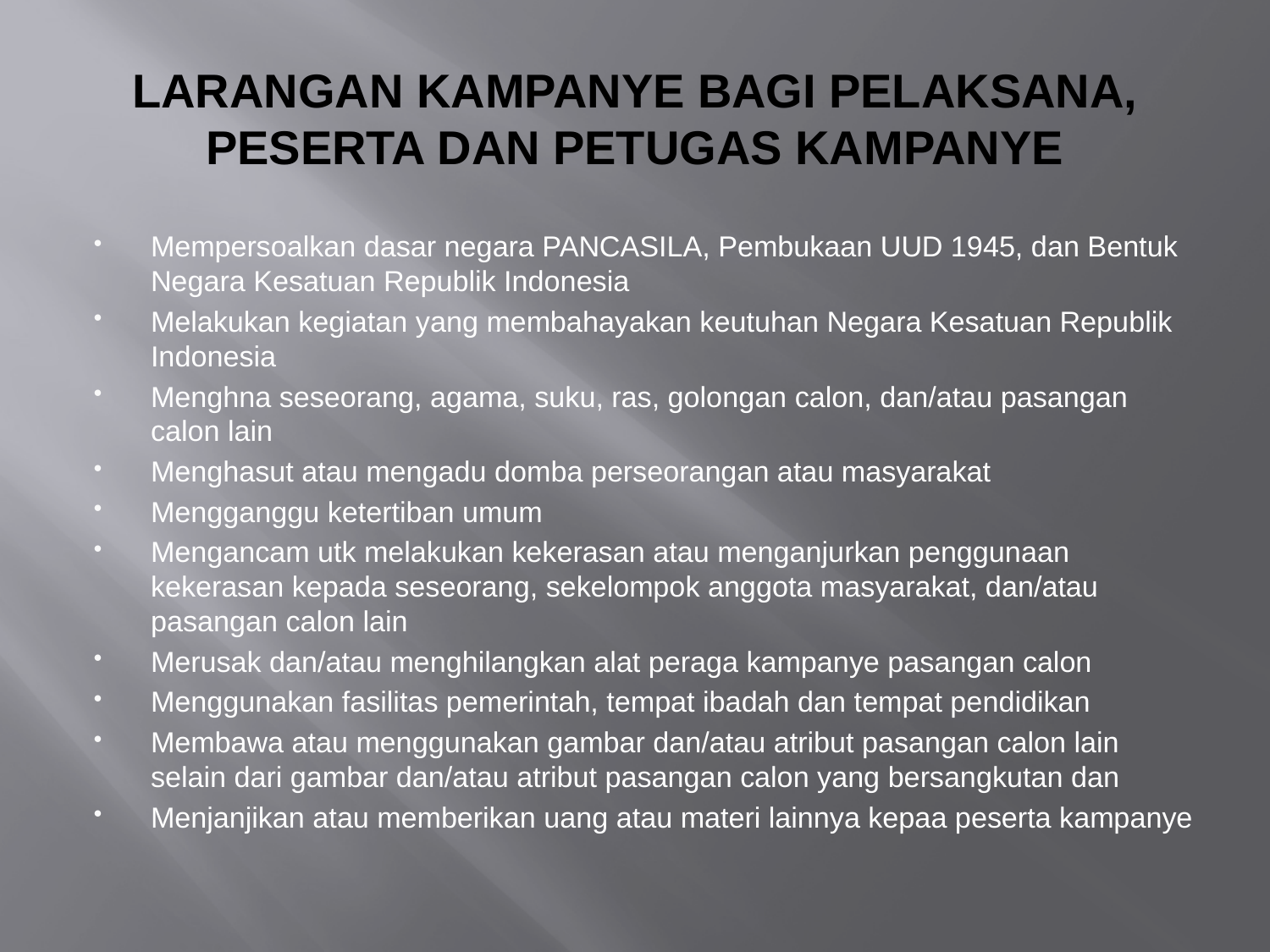

# LARANGAN KAMPANYE BAGI PELAKSANA, PESERTA DAN PETUGAS KAMPANYE
Mempersoalkan dasar negara PANCASILA, Pembukaan UUD 1945, dan Bentuk Negara Kesatuan Republik Indonesia
Melakukan kegiatan yang membahayakan keutuhan Negara Kesatuan Republik Indonesia
Menghna seseorang, agama, suku, ras, golongan calon, dan/atau pasangan calon lain
Menghasut atau mengadu domba perseorangan atau masyarakat
Mengganggu ketertiban umum
Mengancam utk melakukan kekerasan atau menganjurkan penggunaan kekerasan kepada seseorang, sekelompok anggota masyarakat, dan/atau pasangan calon lain
Merusak dan/atau menghilangkan alat peraga kampanye pasangan calon
Menggunakan fasilitas pemerintah, tempat ibadah dan tempat pendidikan
Membawa atau menggunakan gambar dan/atau atribut pasangan calon lain selain dari gambar dan/atau atribut pasangan calon yang bersangkutan dan
Menjanjikan atau memberikan uang atau materi lainnya kepaa peserta kampanye